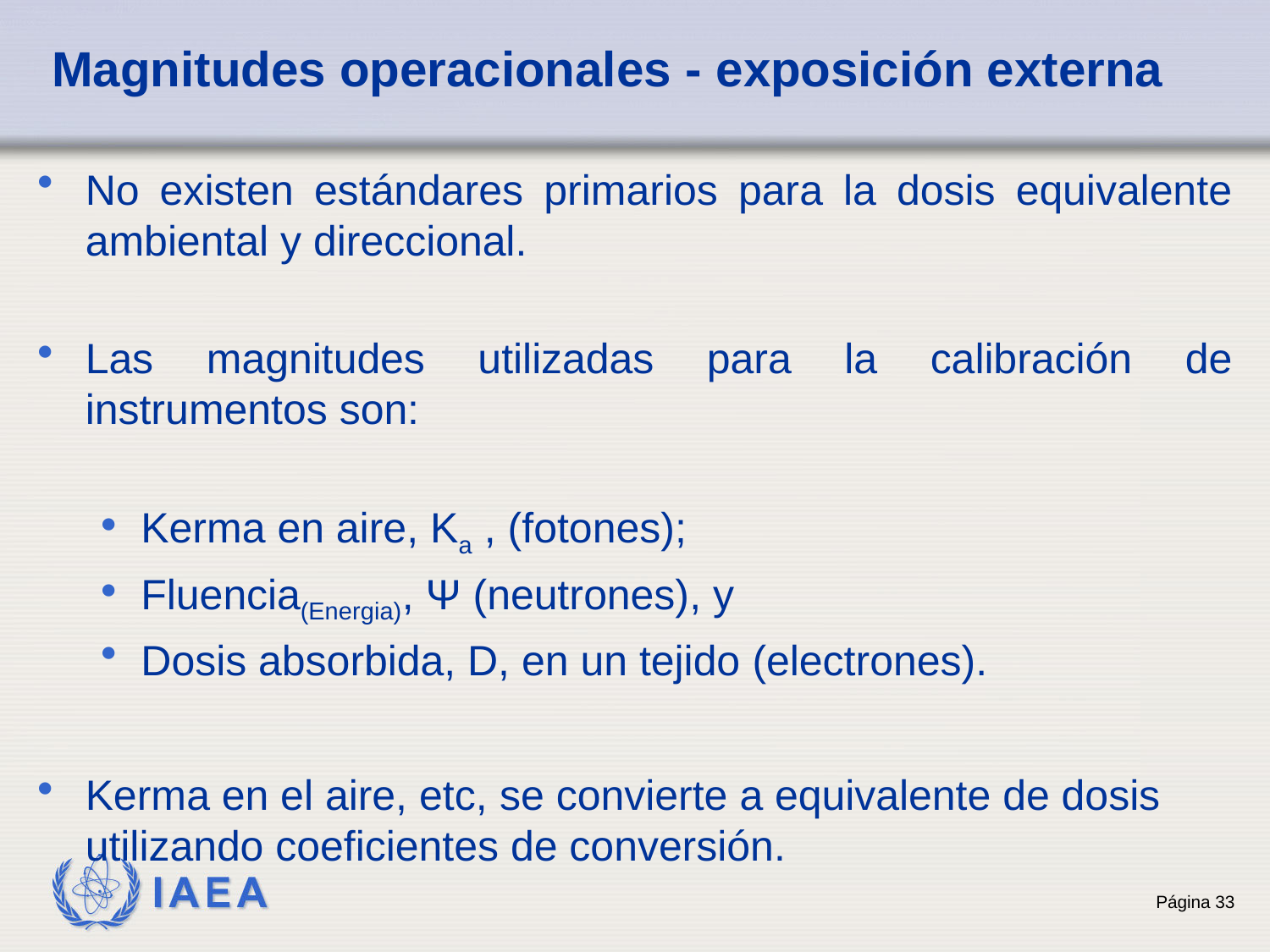

# Magnitudes operacionales - exposición externa
No existen estándares primarios para la dosis equivalente ambiental y direccional.

Las magnitudes utilizadas para la calibración de instrumentos son:

Kerma en aire, Ka , (fotones);
Fluencia(Energia), Ψ (neutrones), y
Dosis absorbida, D, en un tejido (electrones).

Kerma en el aire, etc, se convierte a equivalente de dosis utilizando coeficientes de conversión.
33